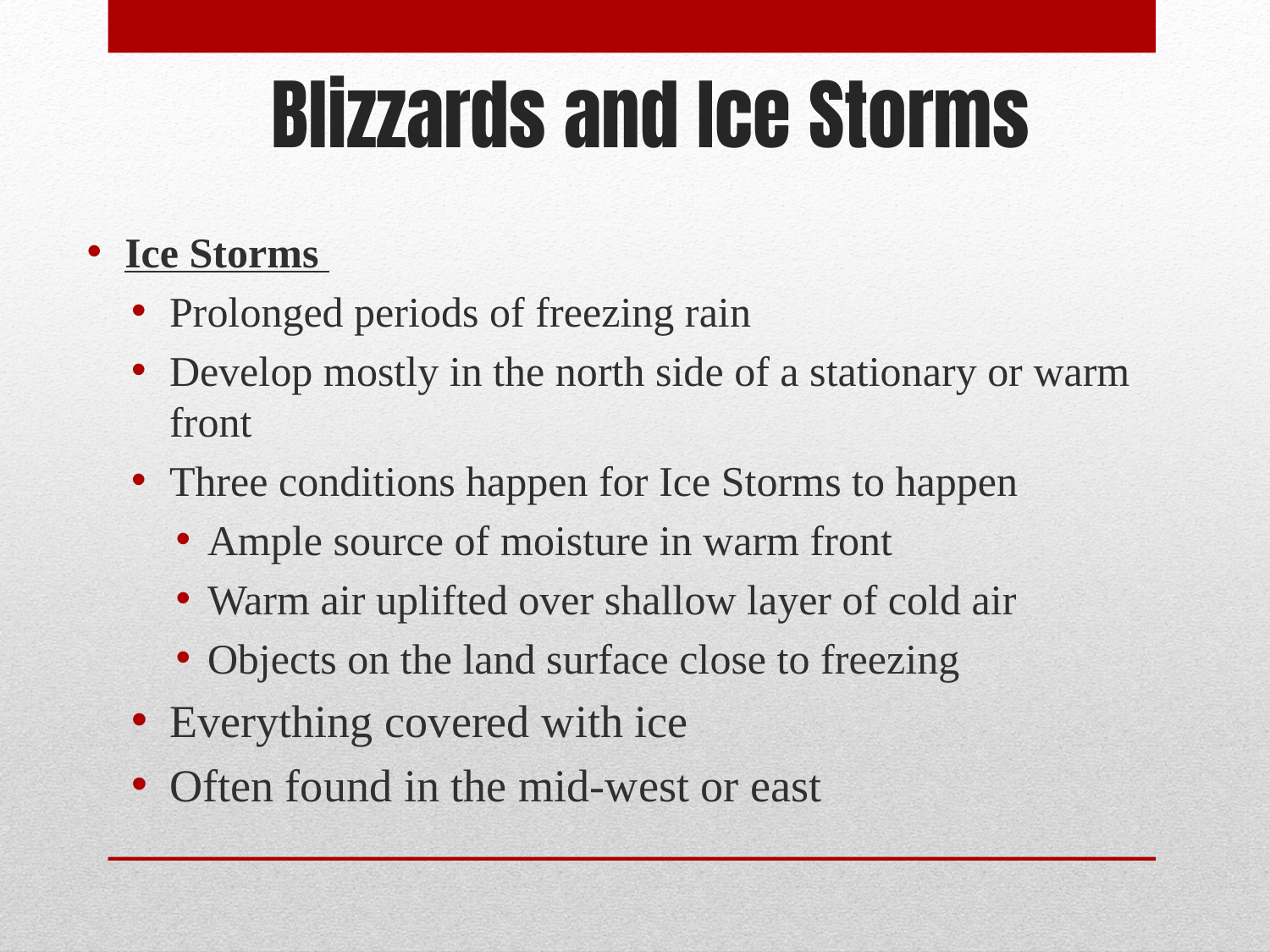

Blizzards and Ice Storms
Ice Storms
Prolonged periods of freezing rain
Develop mostly in the north side of a stationary or warm front
Three conditions happen for Ice Storms to happen
Ample source of moisture in warm front
Warm air uplifted over shallow layer of cold air
Objects on the land surface close to freezing
Everything covered with ice
Often found in the mid-west or east